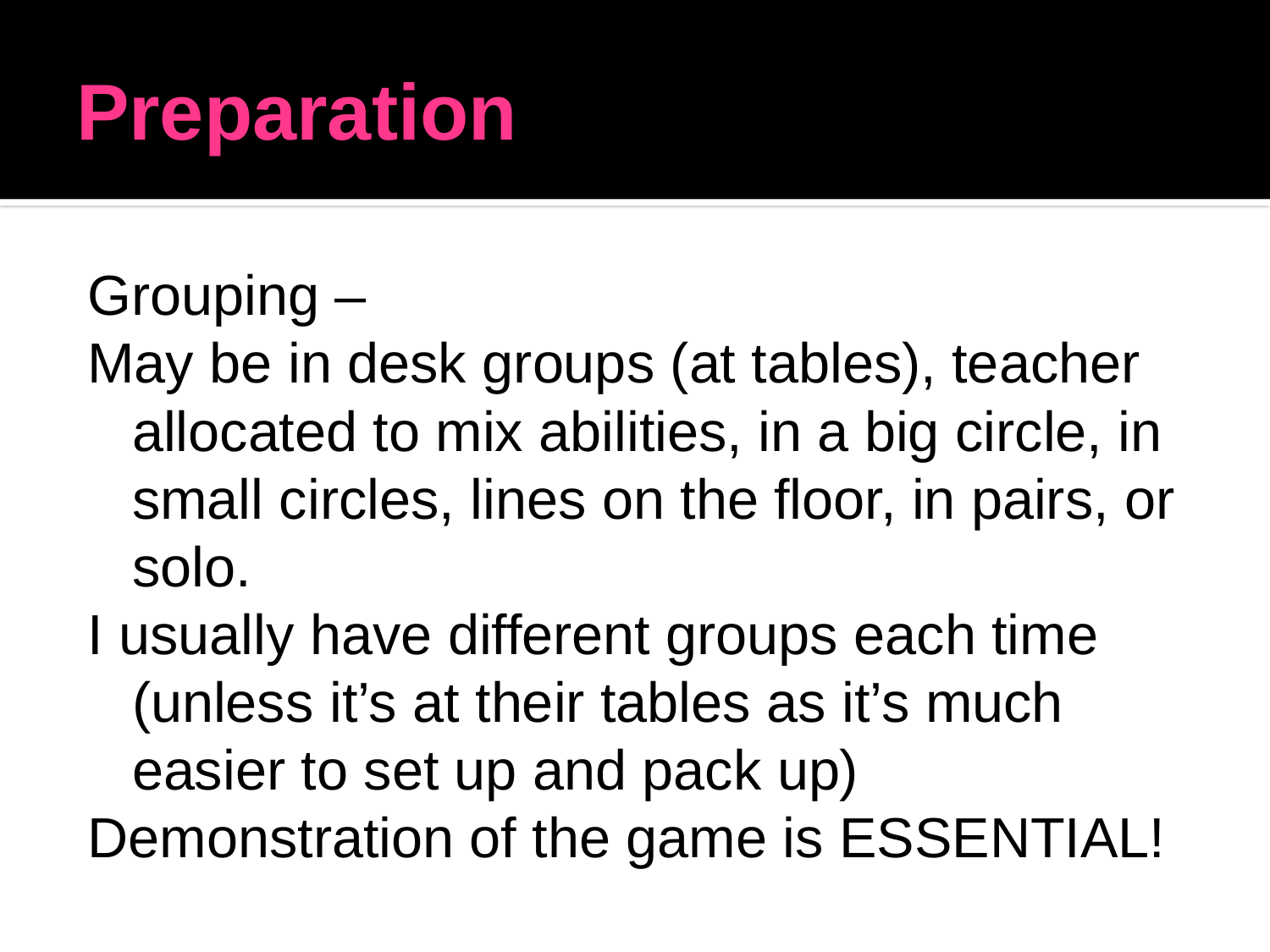

# Preparation
Grouping –
May be in desk groups (at tables), teacher allocated to mix abilities, in a big circle, in small circles, lines on the floor, in pairs, or solo.
I usually have different groups each time (unless it’s at their tables as it’s much easier to set up and pack up)
Demonstration of the game is ESSENTIAL!